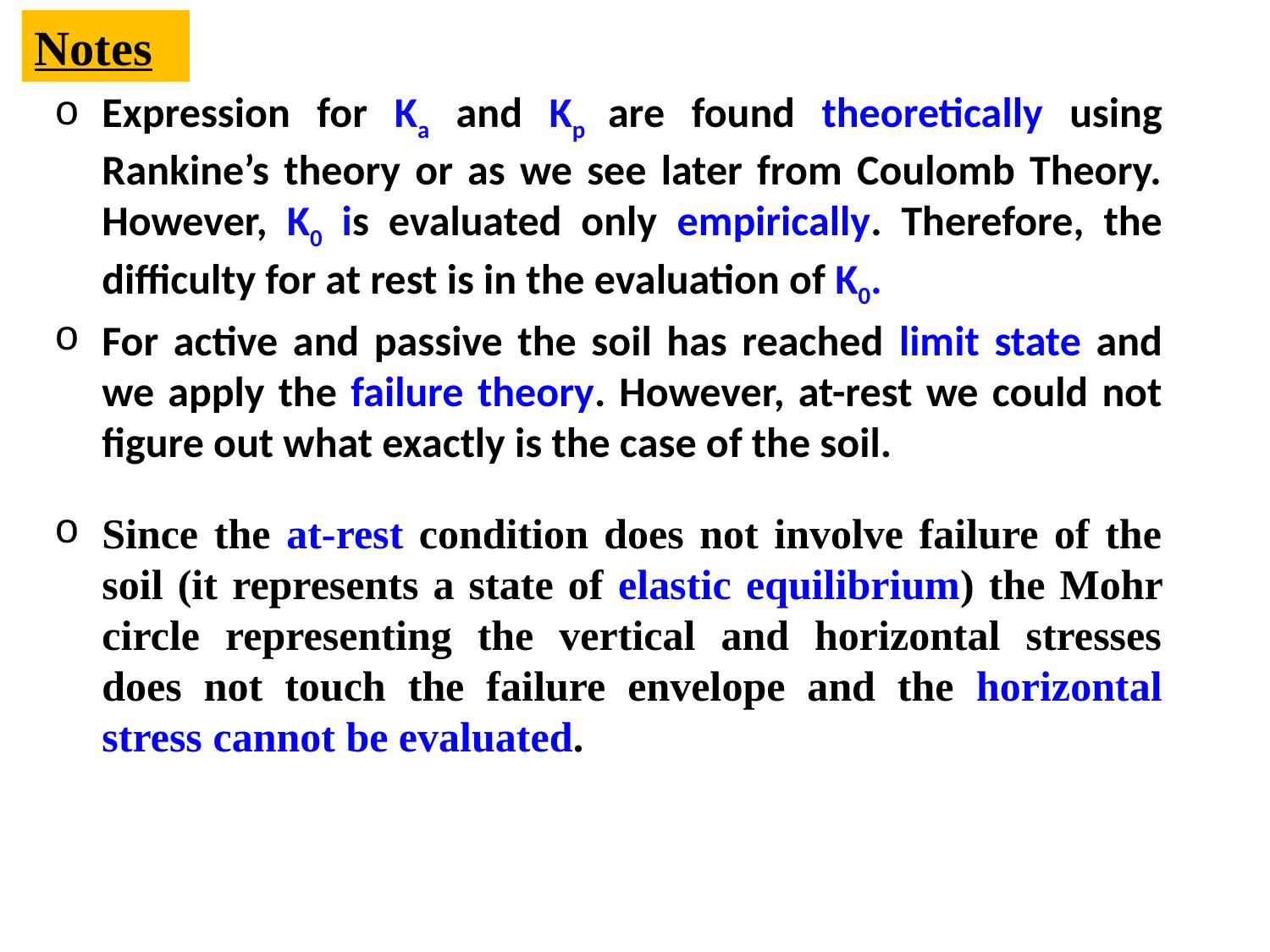

Notes
Expression for Ka and Kp are found theoretically using Rankine’s theory or as we see later from Coulomb Theory. However, K0 is evaluated only empirically. Therefore, the difficulty for at rest is in the evaluation of K0.
For active and passive the soil has reached limit state and we apply the failure theory. However, at-rest we could not figure out what exactly is the case of the soil.
Since the at-rest condition does not involve failure of the soil (it represents a state of elastic equilibrium) the Mohr circle representing the vertical and horizontal stresses does not touch the failure envelope and the horizontal stress cannot be evaluated.